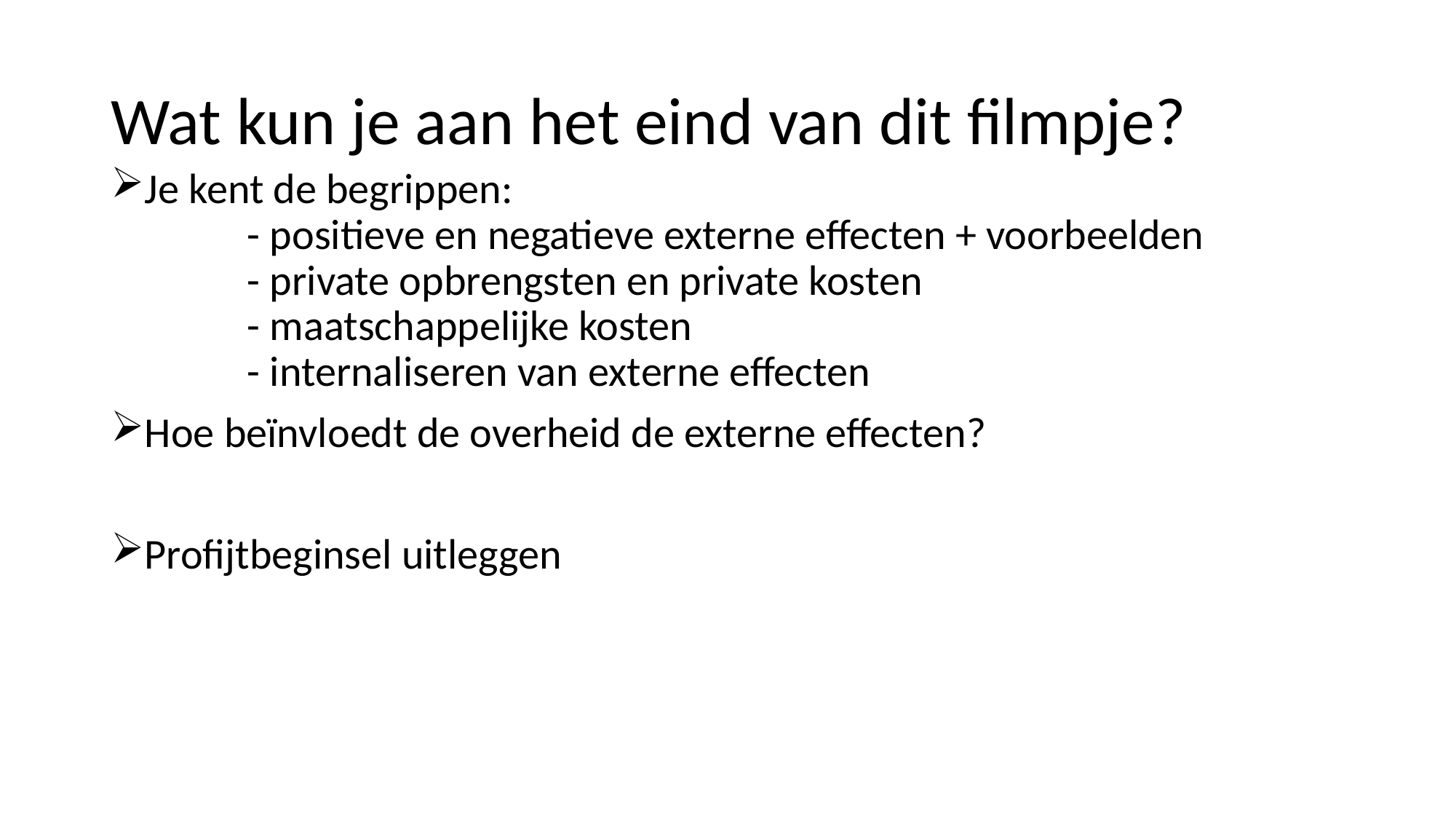

# Wat kun je aan het eind van dit filmpje?
Je kent de begrippen:
 	- positieve en negatieve externe effecten + voorbeelden
 	- private opbrengsten en private kosten
 	- maatschappelijke kosten
 	- internaliseren van externe effecten
Hoe beïnvloedt de overheid de externe effecten?

Profijtbeginsel uitleggen